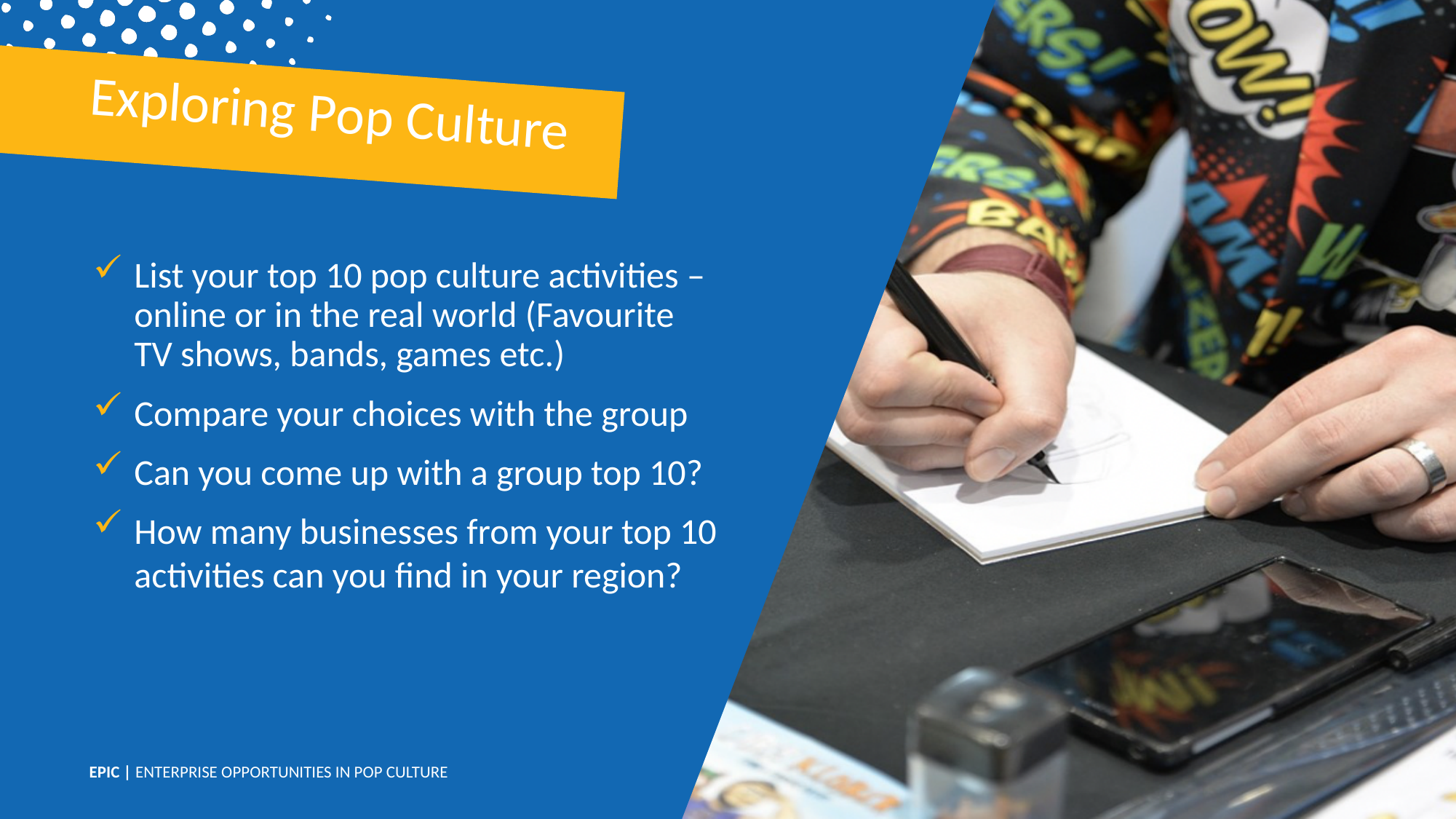

Exploring Pop Culture
List your top 10 pop culture activities – online or in the real world (Favourite TV shows, bands, games etc.)
Compare your choices with the group
Can you come up with a group top 10?
How many businesses from your top 10 activities can you find in your region?